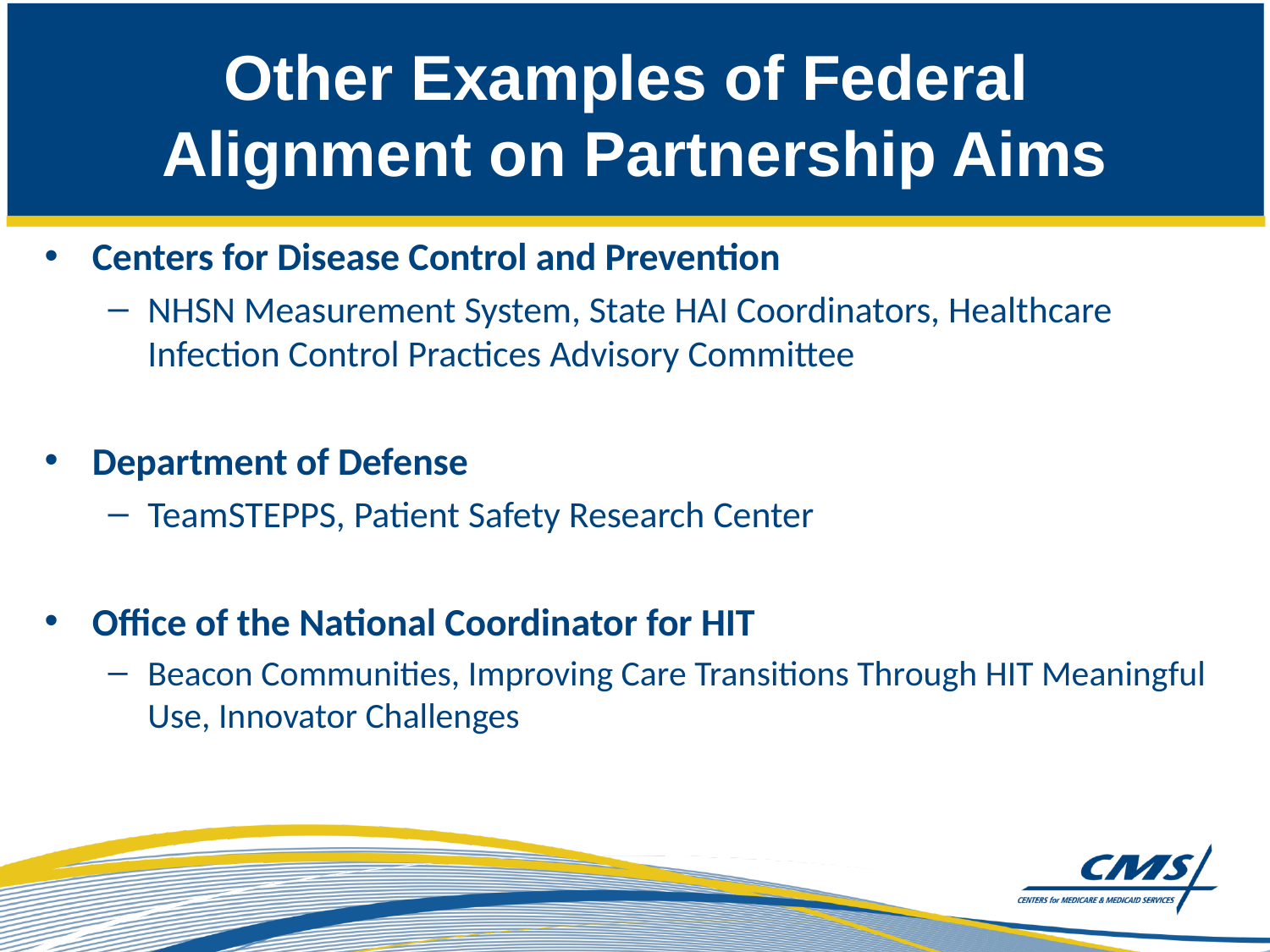

# Other Examples of Federal Alignment on Partnership Aims
Centers for Disease Control and Prevention
NHSN Measurement System, State HAI Coordinators, Healthcare Infection Control Practices Advisory Committee

Department of Defense
TeamSTEPPS, Patient Safety Research Center

Office of the National Coordinator for HIT
Beacon Communities, Improving Care Transitions Through HIT Meaningful  Use, Innovator Challenges